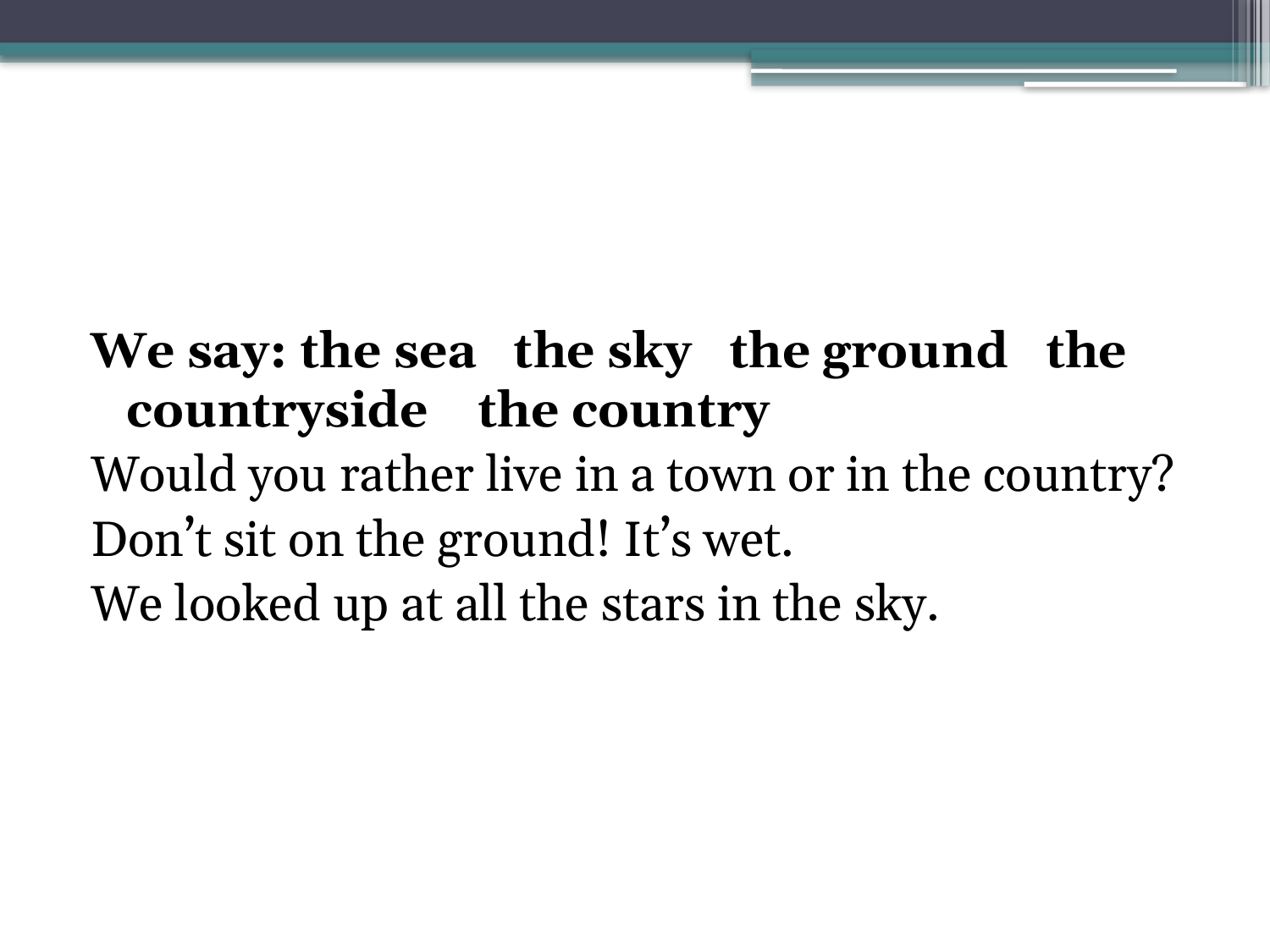

#
We say: the sea   the sky   the ground   the countryside    the country
Would you rather live in a town or in the country?
Don’t sit on the ground! It’s wet.
We looked up at all the stars in the sky.